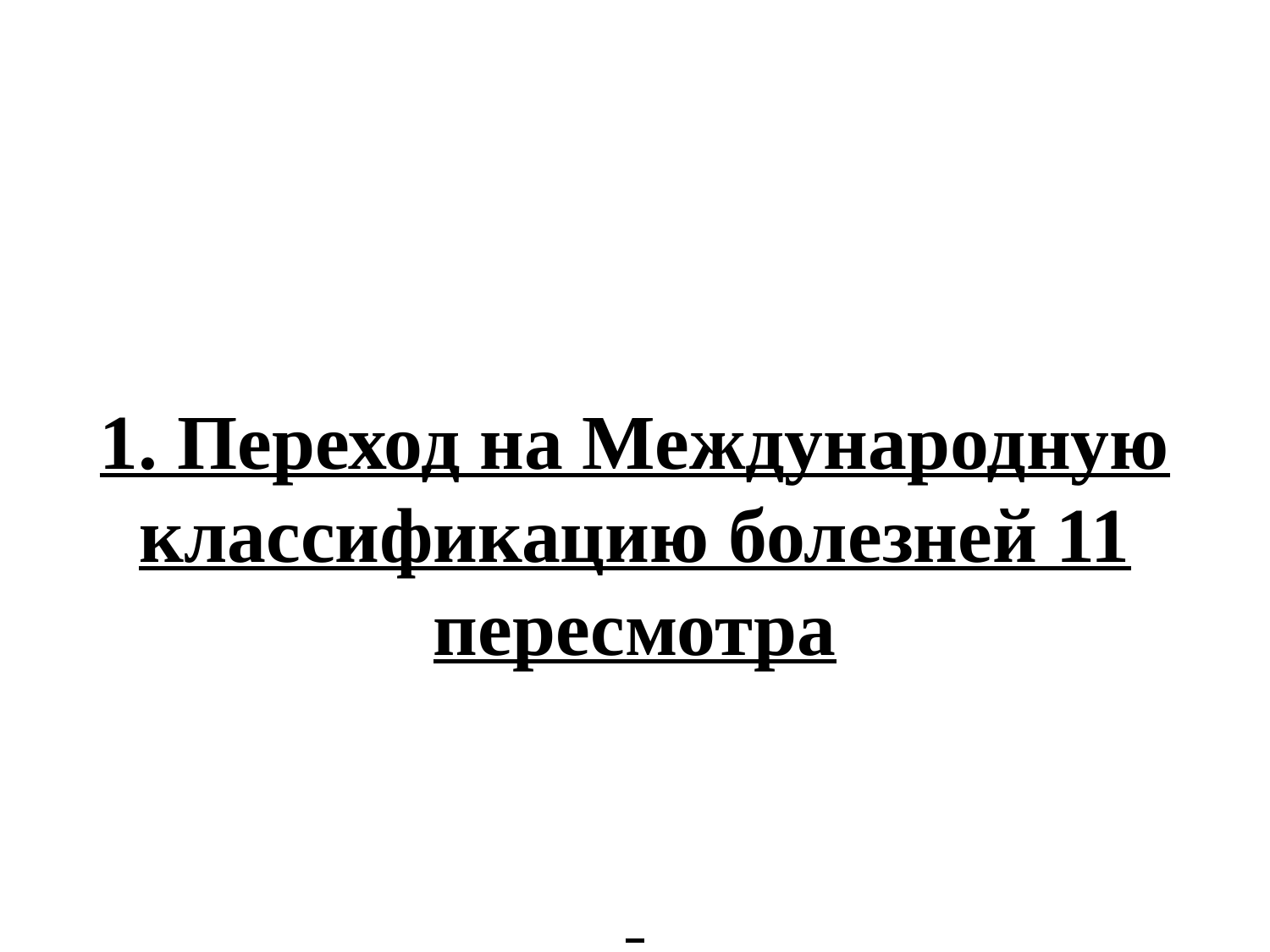

1. Переход на Международную классификацию болезней 11 пересмотра